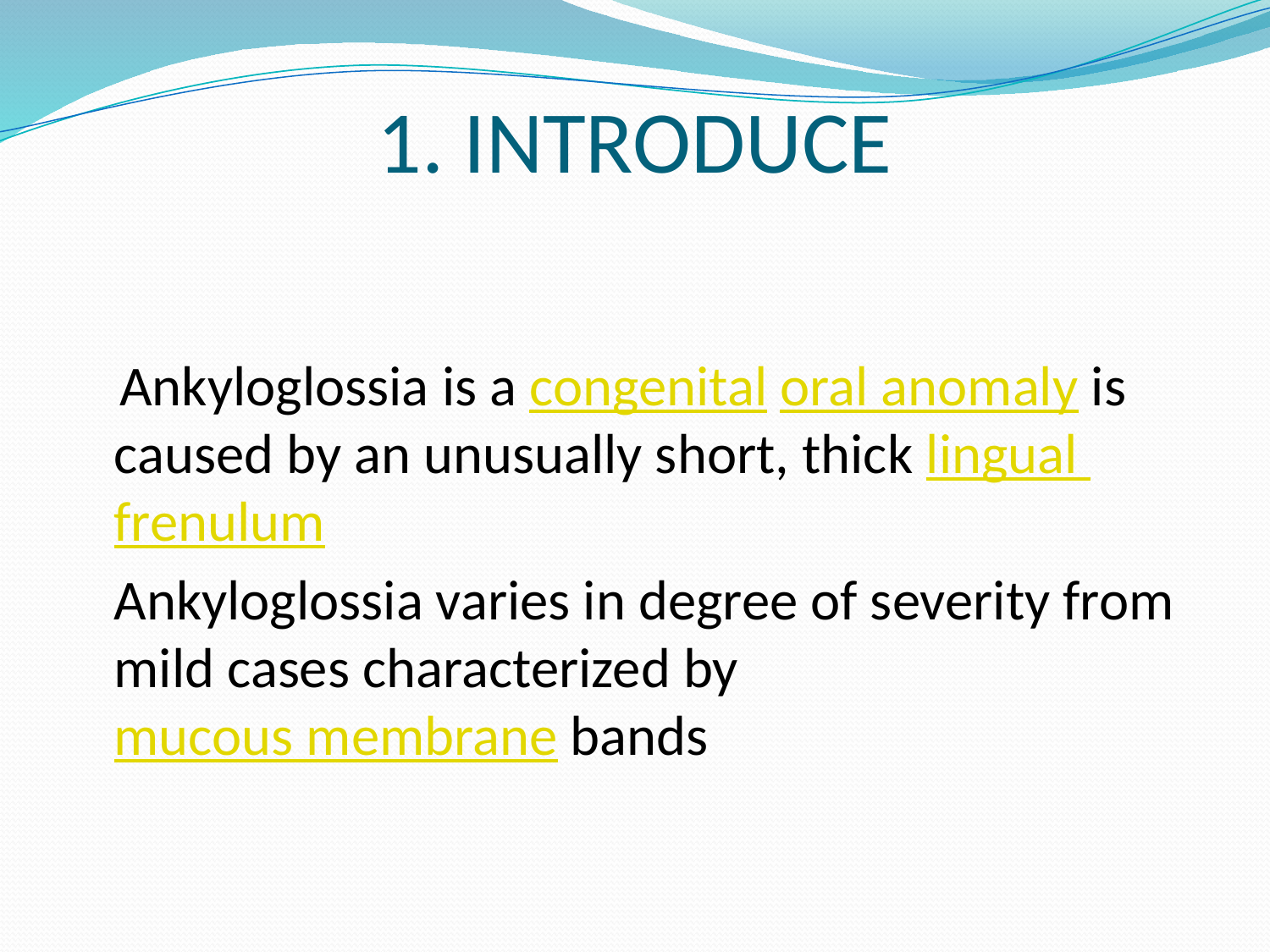

# 1. INTRODUCE
   Ankyloglossia is a congenital oral anomaly is caused by an unusually short, thick lingual frenulum
   Ankyloglossia varies in degree of severity from mild cases characterized by mucous membrane bands